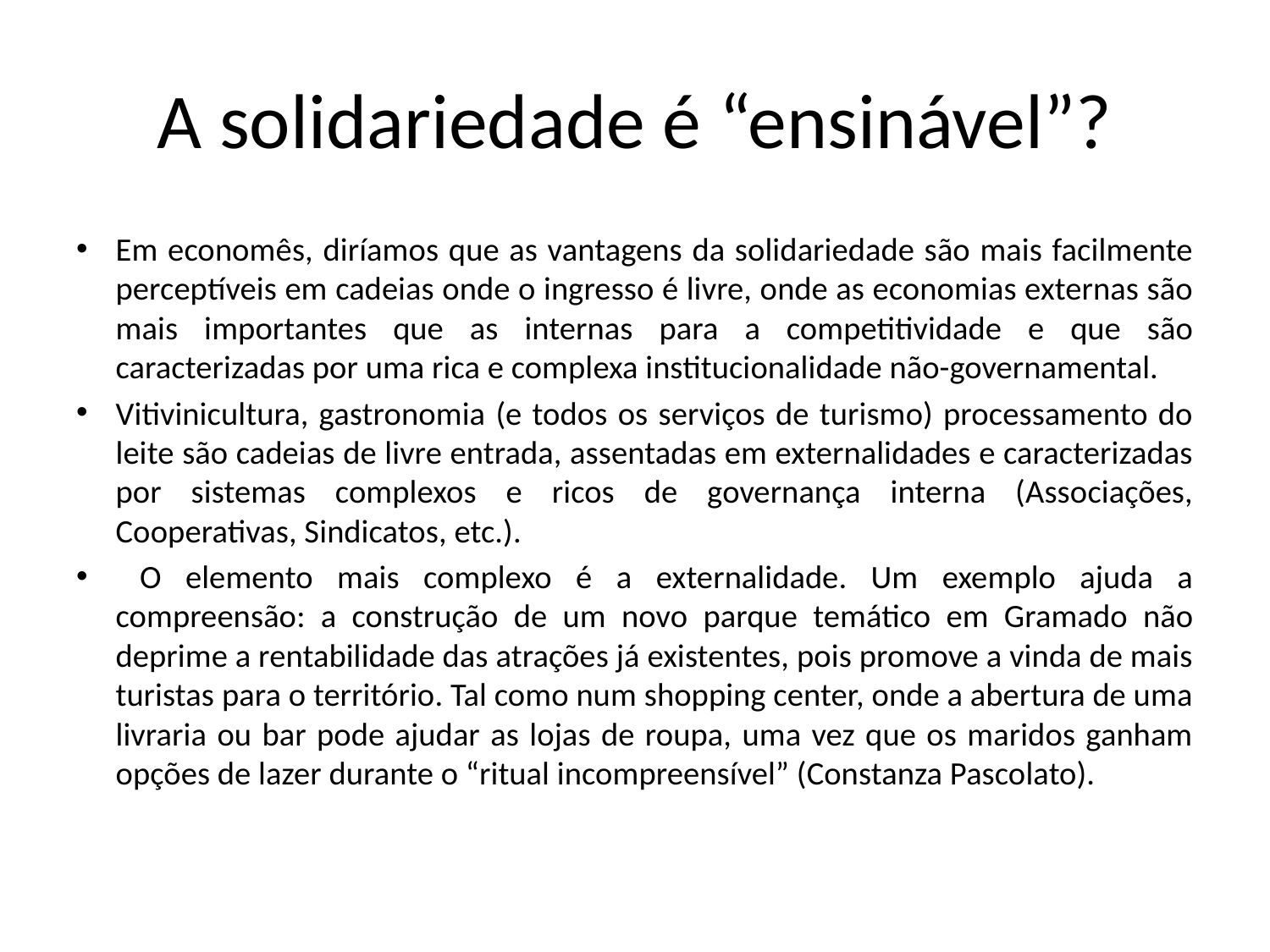

# A solidariedade é “ensinável”?
Em economês, diríamos que as vantagens da solidariedade são mais facilmente perceptíveis em cadeias onde o ingresso é livre, onde as economias externas são mais importantes que as internas para a competitividade e que são caracterizadas por uma rica e complexa institucionalidade não-governamental.
Vitivinicultura, gastronomia (e todos os serviços de turismo) processamento do leite são cadeias de livre entrada, assentadas em externalidades e caracterizadas por sistemas complexos e ricos de governança interna (Associações, Cooperativas, Sindicatos, etc.).
 O elemento mais complexo é a externalidade. Um exemplo ajuda a compreensão: a construção de um novo parque temático em Gramado não deprime a rentabilidade das atrações já existentes, pois promove a vinda de mais turistas para o território. Tal como num shopping center, onde a abertura de uma livraria ou bar pode ajudar as lojas de roupa, uma vez que os maridos ganham opções de lazer durante o “ritual incompreensível” (Constanza Pascolato).